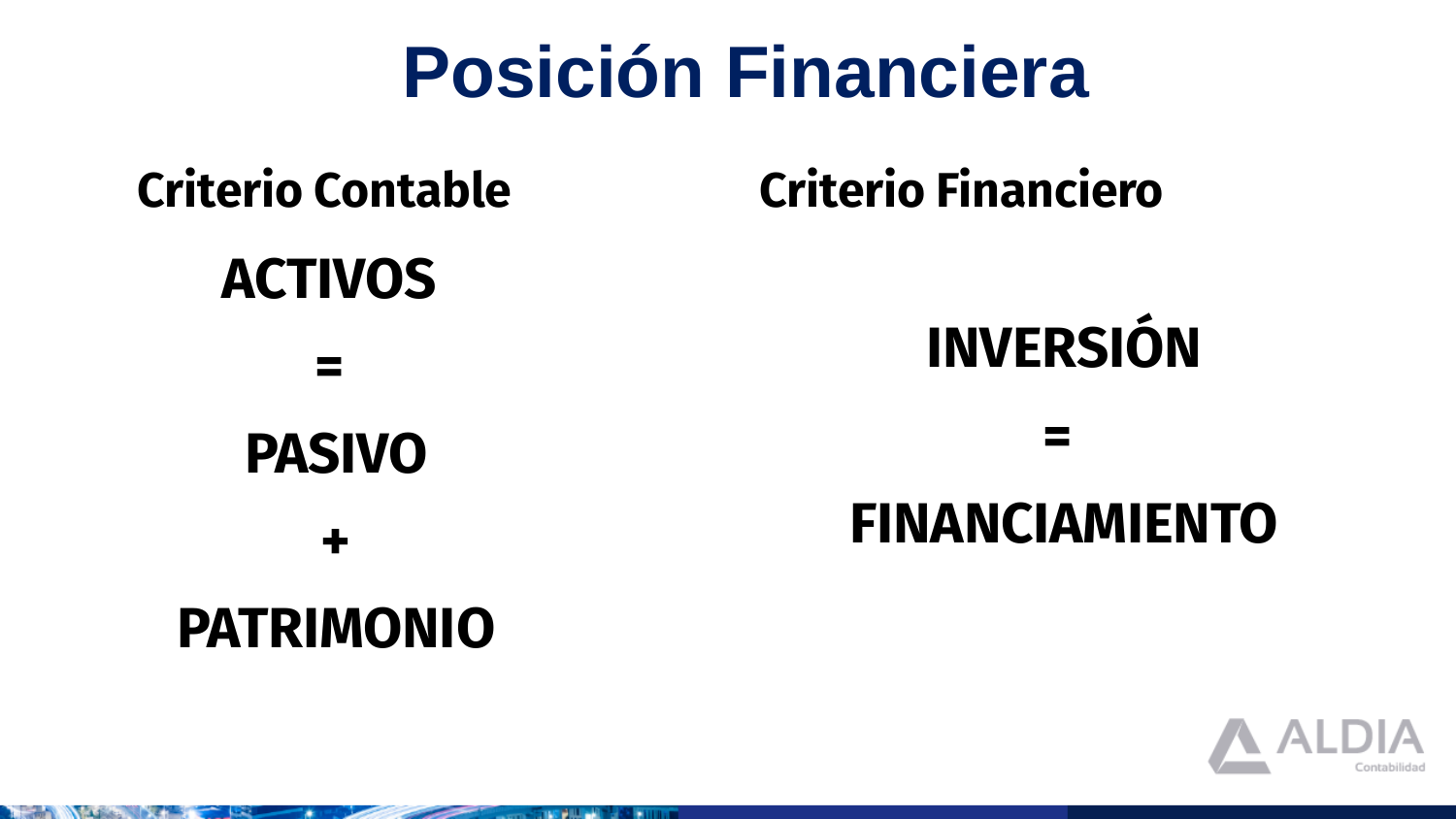

# Posición Financiera
Criterio Contable                      Criterio Financiero
ACTIVOS
=
PASIVO
+
PATRIMONIO
INVERSIÓN
=
FINANCIAMIENTO